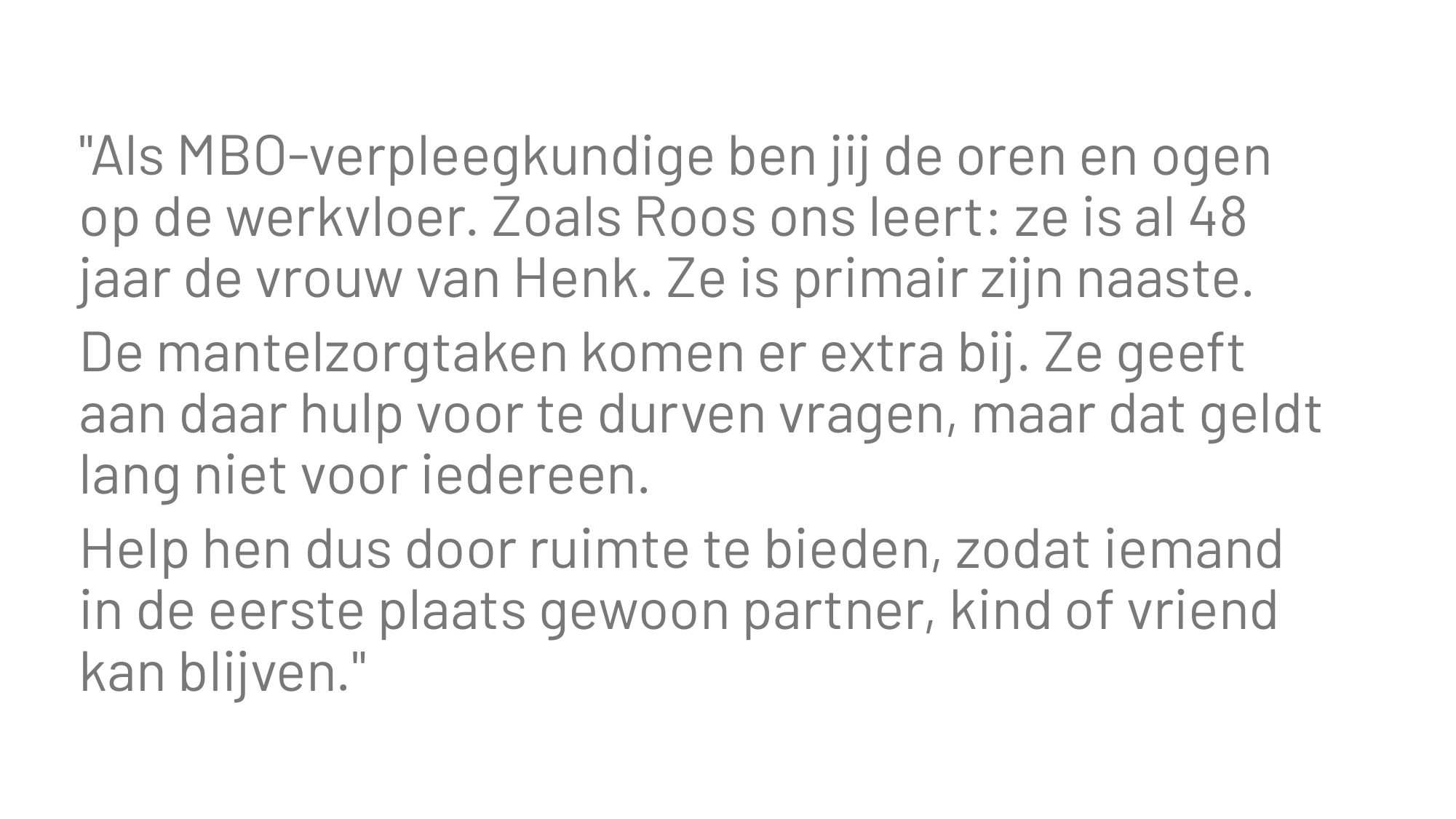

"Als MBO-verpleegkundige ben jij de oren en ogen op de werkvloer. Zoals Roos ons leert: ze is al 48 jaar de vrouw van Henk. Ze is primair zijn naaste.
De mantelzorgtaken komen er extra bij. Ze geeft aan daar hulp voor te durven vragen, maar dat geldt lang niet voor iedereen.
Help hen dus door ruimte te bieden, zodat iemand in de eerste plaats gewoon partner, kind of vriend kan blijven."